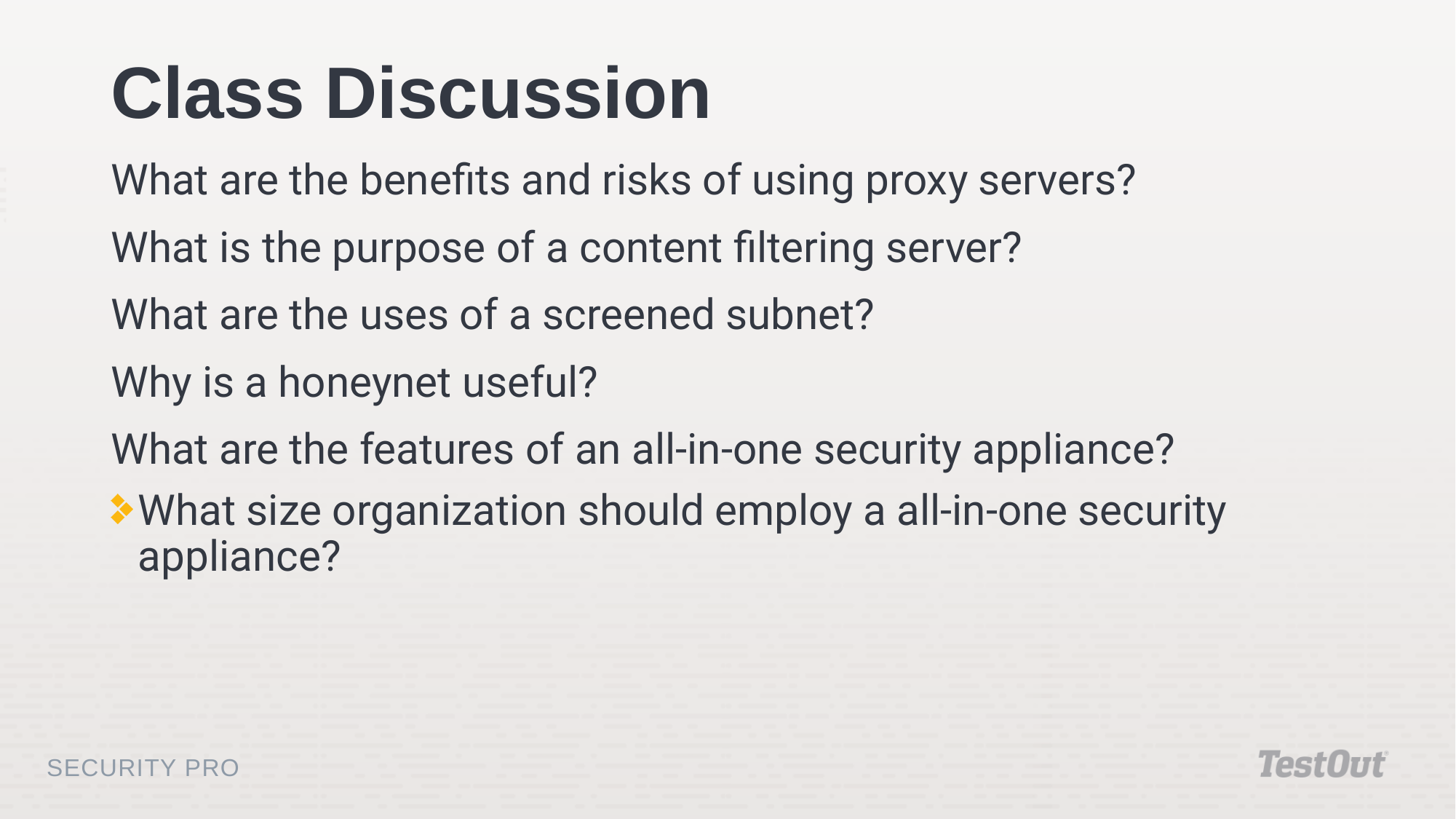

# Class Discussion
What are the benefits and risks of using proxy servers?
What is the purpose of a content filtering server?
What are the uses of a screened subnet?
Why is a honeynet useful?
What are the features of an all-in-one security appliance?
What size organization should employ a all-in-one security appliance?
Security Pro